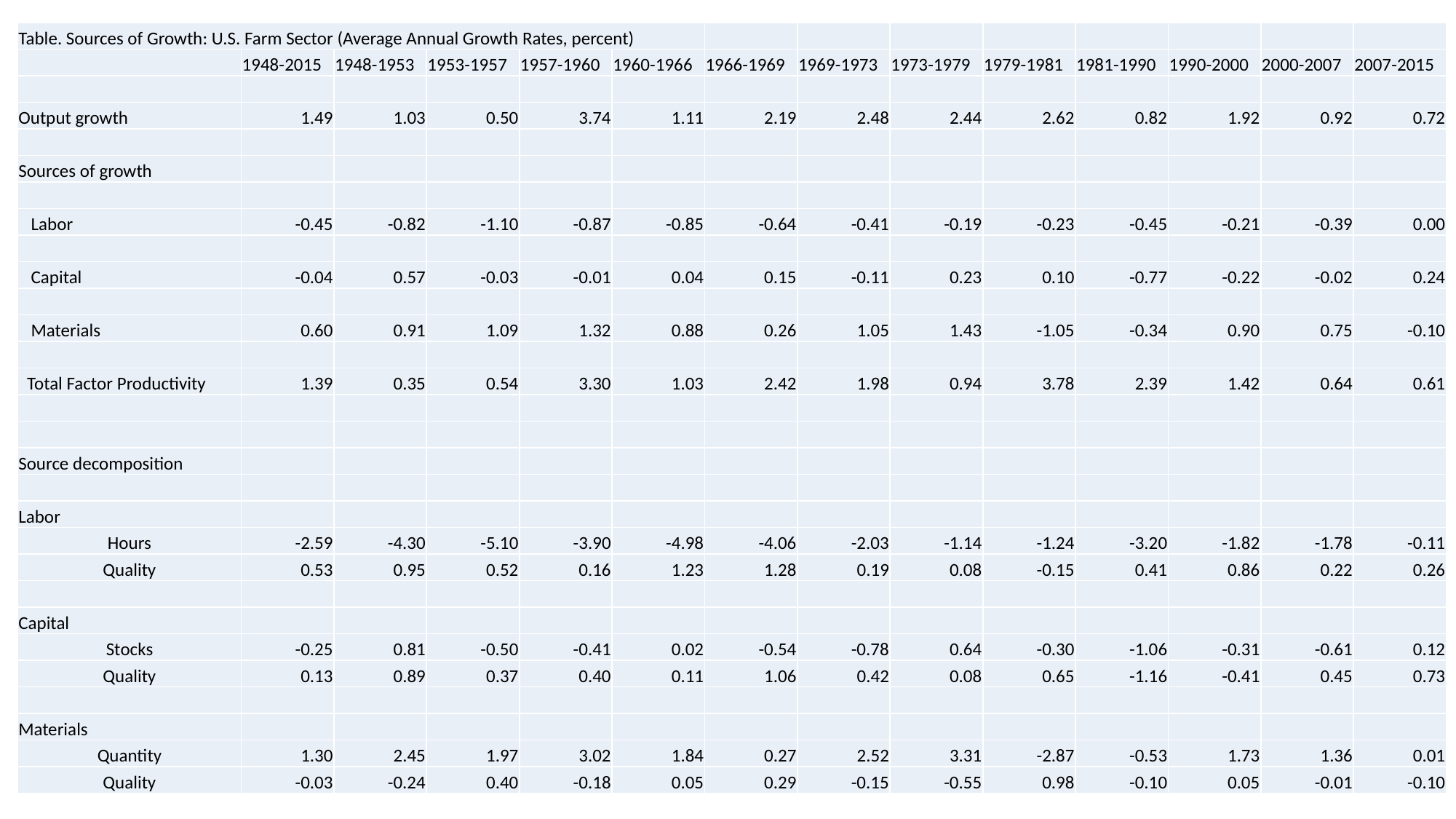

| Table. Sources of Growth: U.S. Farm Sector (Average Annual Growth Rates, percent) |  |  |  |  |  |  |  |  |  |  |  |  |  |
| --- | --- | --- | --- | --- | --- | --- | --- | --- | --- | --- | --- | --- | --- |
|  | 1948-2015 | 1948-1953 | 1953-1957 | 1957-1960 | 1960-1966 | 1966-1969 | 1969-1973 | 1973-1979 | 1979-1981 | 1981-1990 | 1990-2000 | 2000-2007 | 2007-2015 |
|  |  |  |  |  |  |  |  |  |  |  |  |  |  |
| Output growth | 1.49 | 1.03 | 0.50 | 3.74 | 1.11 | 2.19 | 2.48 | 2.44 | 2.62 | 0.82 | 1.92 | 0.92 | 0.72 |
|  |  |  |  |  |  |  |  |  |  |  |  |  |  |
| Sources of growth |  |  |  |  |  |  |  |  |  |  |  |  |  |
|  |  |  |  |  |  |  |  |  |  |  |  |  |  |
| Labor | -0.45 | -0.82 | -1.10 | -0.87 | -0.85 | -0.64 | -0.41 | -0.19 | -0.23 | -0.45 | -0.21 | -0.39 | 0.00 |
|  |  |  |  |  |  |  |  |  |  |  |  |  |  |
| Capital | -0.04 | 0.57 | -0.03 | -0.01 | 0.04 | 0.15 | -0.11 | 0.23 | 0.10 | -0.77 | -0.22 | -0.02 | 0.24 |
|  |  |  |  |  |  |  |  |  |  |  |  |  |  |
| Materials | 0.60 | 0.91 | 1.09 | 1.32 | 0.88 | 0.26 | 1.05 | 1.43 | -1.05 | -0.34 | 0.90 | 0.75 | -0.10 |
|  |  |  |  |  |  |  |  |  |  |  |  |  |  |
| Total Factor Productivity | 1.39 | 0.35 | 0.54 | 3.30 | 1.03 | 2.42 | 1.98 | 0.94 | 3.78 | 2.39 | 1.42 | 0.64 | 0.61 |
|  |  |  |  |  |  |  |  |  |  |  |  |  |  |
|  |  |  |  |  |  |  |  |  |  |  |  |  |  |
| Source decomposition |  |  |  |  |  |  |  |  |  |  |  |  |  |
|  |  |  |  |  |  |  |  |  |  |  |  |  |  |
| Labor |  |  |  |  |  |  |  |  |  |  |  |  |  |
| Hours | -2.59 | -4.30 | -5.10 | -3.90 | -4.98 | -4.06 | -2.03 | -1.14 | -1.24 | -3.20 | -1.82 | -1.78 | -0.11 |
| Quality | 0.53 | 0.95 | 0.52 | 0.16 | 1.23 | 1.28 | 0.19 | 0.08 | -0.15 | 0.41 | 0.86 | 0.22 | 0.26 |
|  |  |  |  |  |  |  |  |  |  |  |  |  |  |
| Capital |  |  |  |  |  |  |  |  |  |  |  |  |  |
| Stocks | -0.25 | 0.81 | -0.50 | -0.41 | 0.02 | -0.54 | -0.78 | 0.64 | -0.30 | -1.06 | -0.31 | -0.61 | 0.12 |
| Quality | 0.13 | 0.89 | 0.37 | 0.40 | 0.11 | 1.06 | 0.42 | 0.08 | 0.65 | -1.16 | -0.41 | 0.45 | 0.73 |
|  |  |  |  |  |  |  |  |  |  |  |  |  |  |
| Materials |  |  |  |  |  |  |  |  |  |  |  |  |  |
| Quantity | 1.30 | 2.45 | 1.97 | 3.02 | 1.84 | 0.27 | 2.52 | 3.31 | -2.87 | -0.53 | 1.73 | 1.36 | 0.01 |
| Quality | -0.03 | -0.24 | 0.40 | -0.18 | 0.05 | 0.29 | -0.15 | -0.55 | 0.98 | -0.10 | 0.05 | -0.01 | -0.10 |